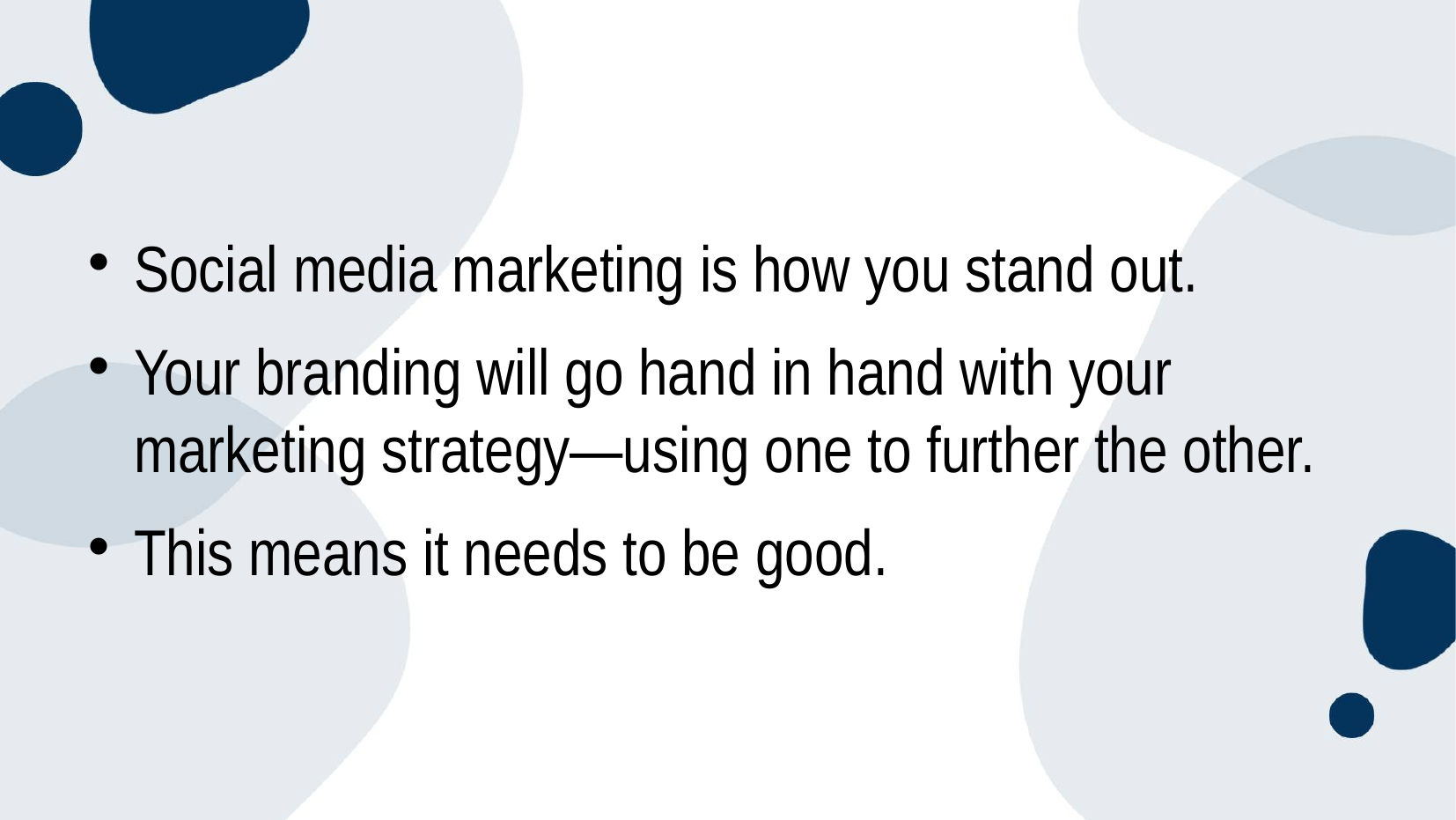

Social media marketing is how you stand out.
Your branding will go hand in hand with your marketing strategy—using one to further the other.
This means it needs to be good.